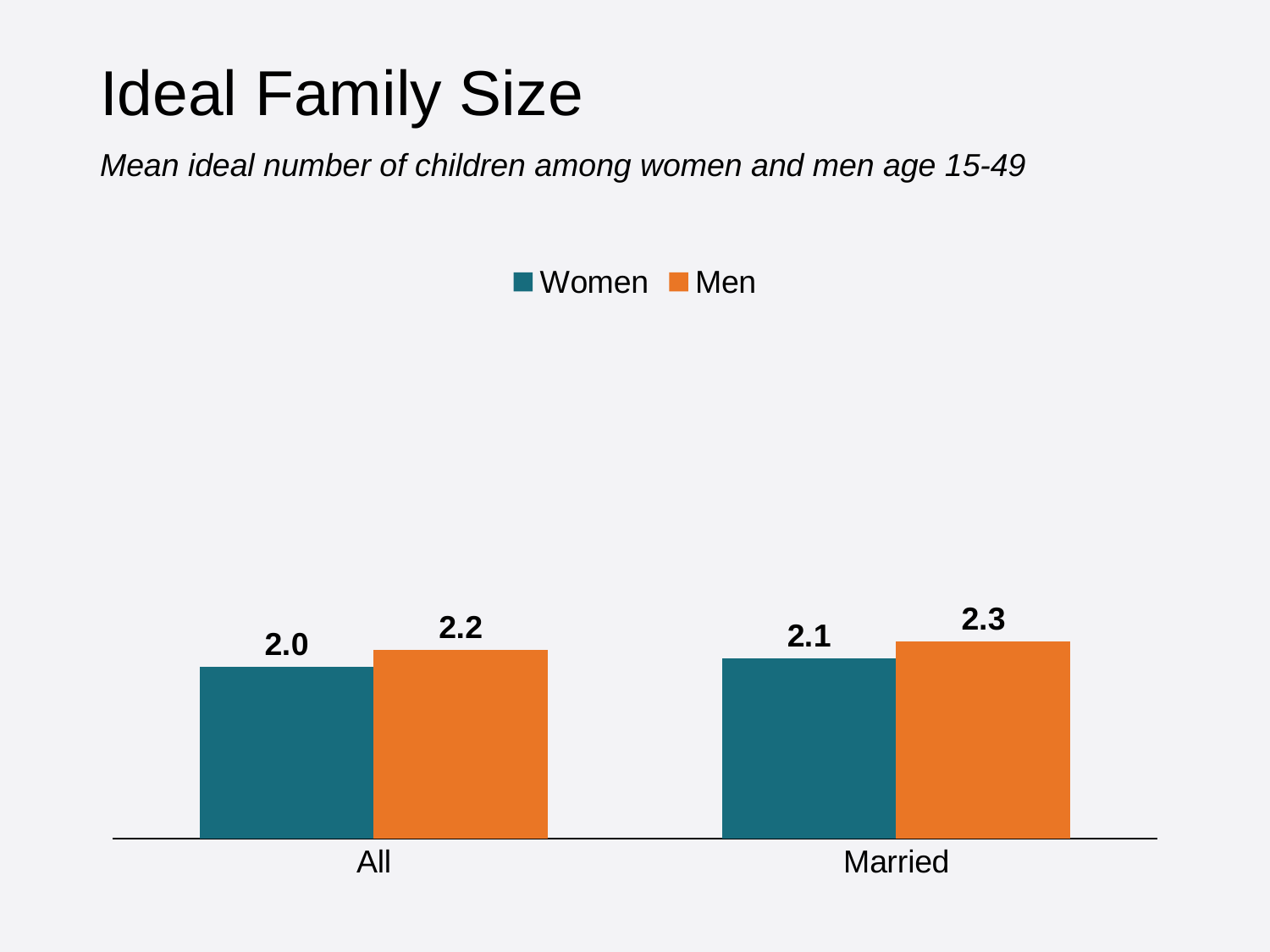

# Ideal Family Size
Mean ideal number of children among women and men age 15-49

### Chart

| Category | Women | Men |
|---|---|---|
| All | 2.0 | 2.2 |
| Married | 2.1 | 2.3 |